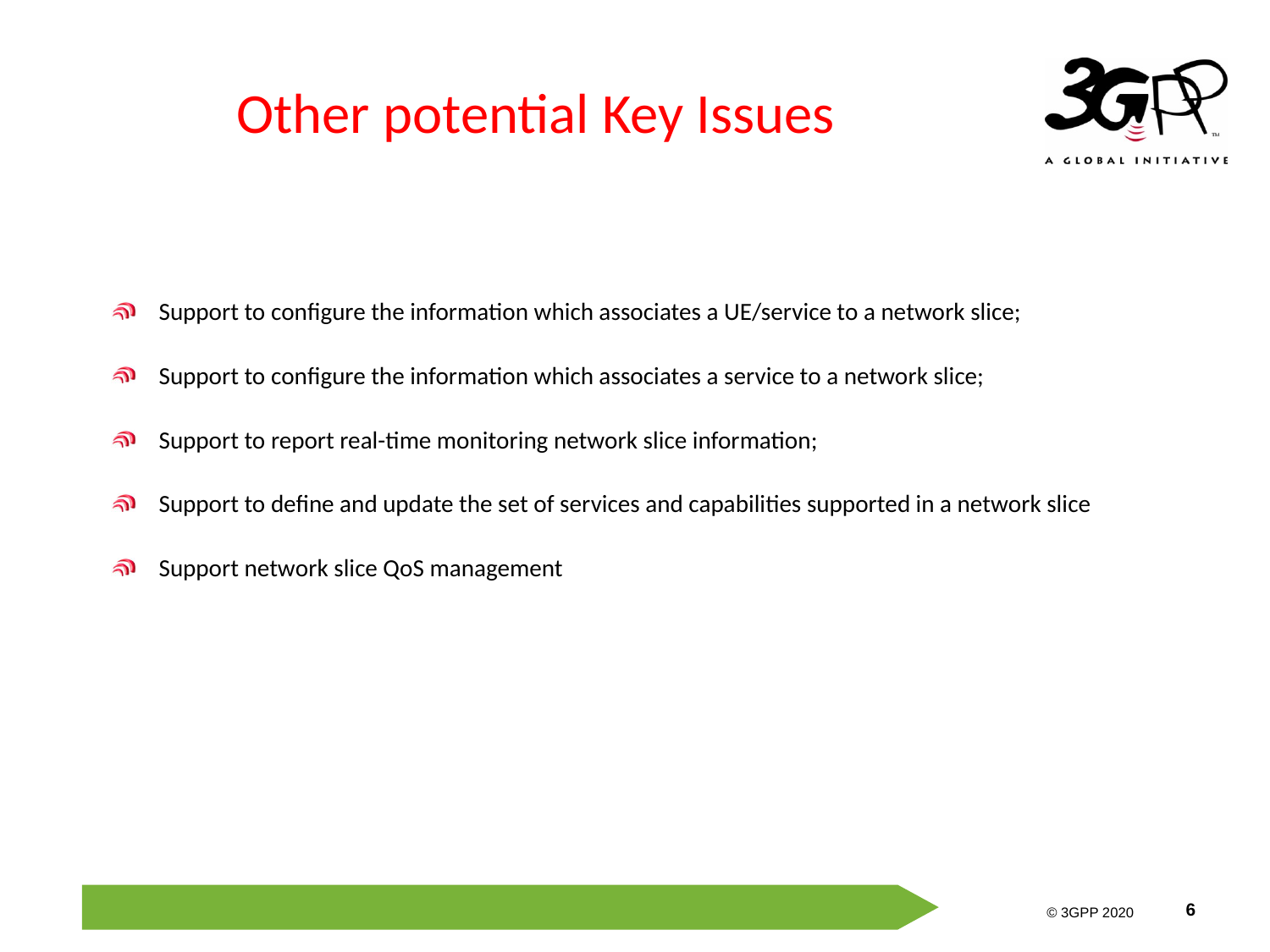

# Other potential Key Issues

Support to configure the information which associates a UE/service to a network slice;
Support to configure the information which associates a service to a network slice;
Support to report real-time monitoring network slice information;
Support to define and update the set of services and capabilities supported in a network slice
Support network slice QoS management